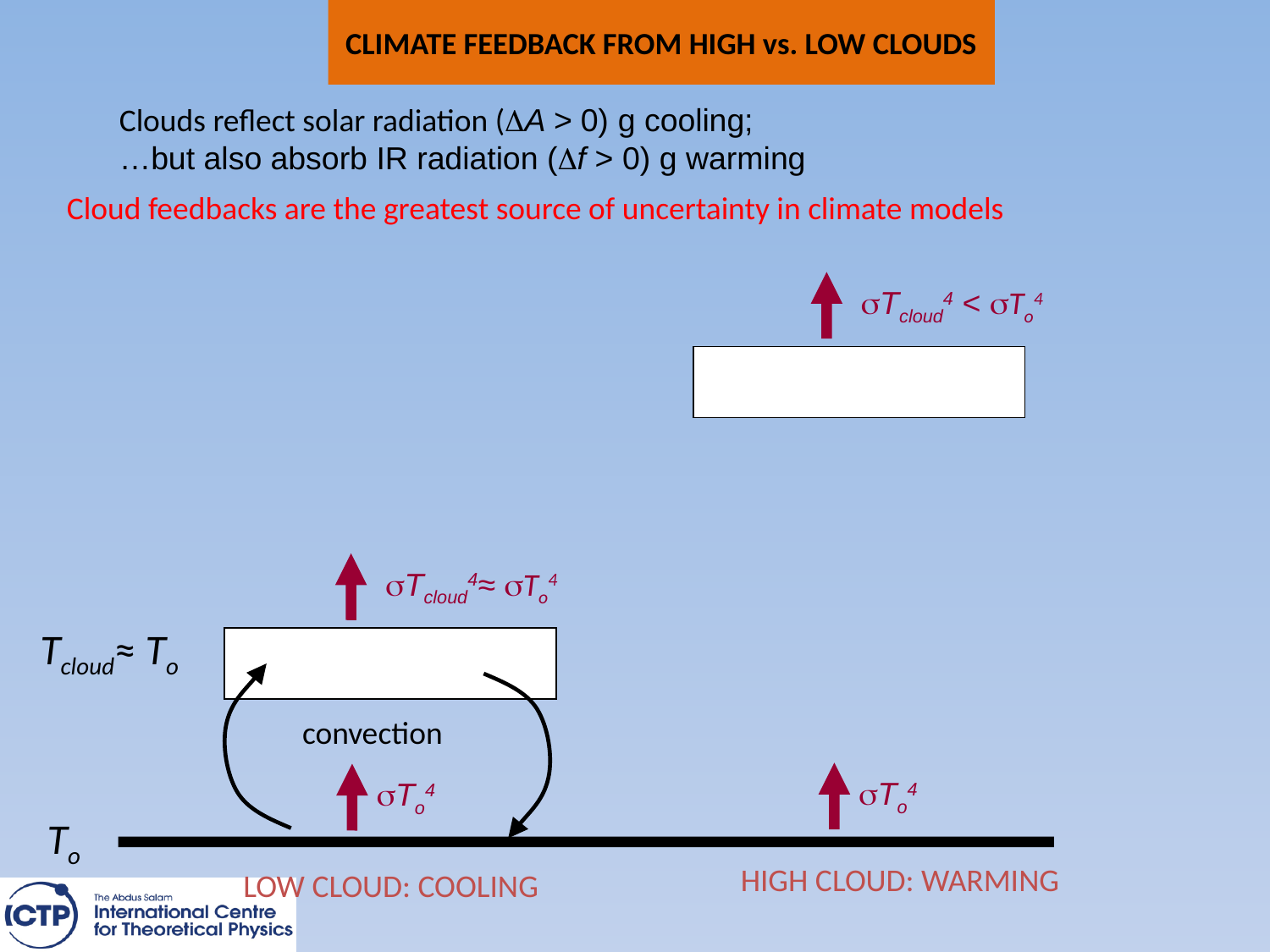

# CLIMATE FEEDBACK FROM HIGH vs. LOW CLOUDS
Clouds reflect solar radiation (ΔA > 0) g cooling;
…but also absorb IR radiation (Δf > 0) g warming
Cloud feedbacks are the greatest source of uncertainty in climate models

σTcloud4 < σTo4

σTcloud4≈ σTo4
Tcloud≈ To

convection

σTo4
σTo4
To

HIGH CLOUD: WARMING
LOW CLOUD: COOLING